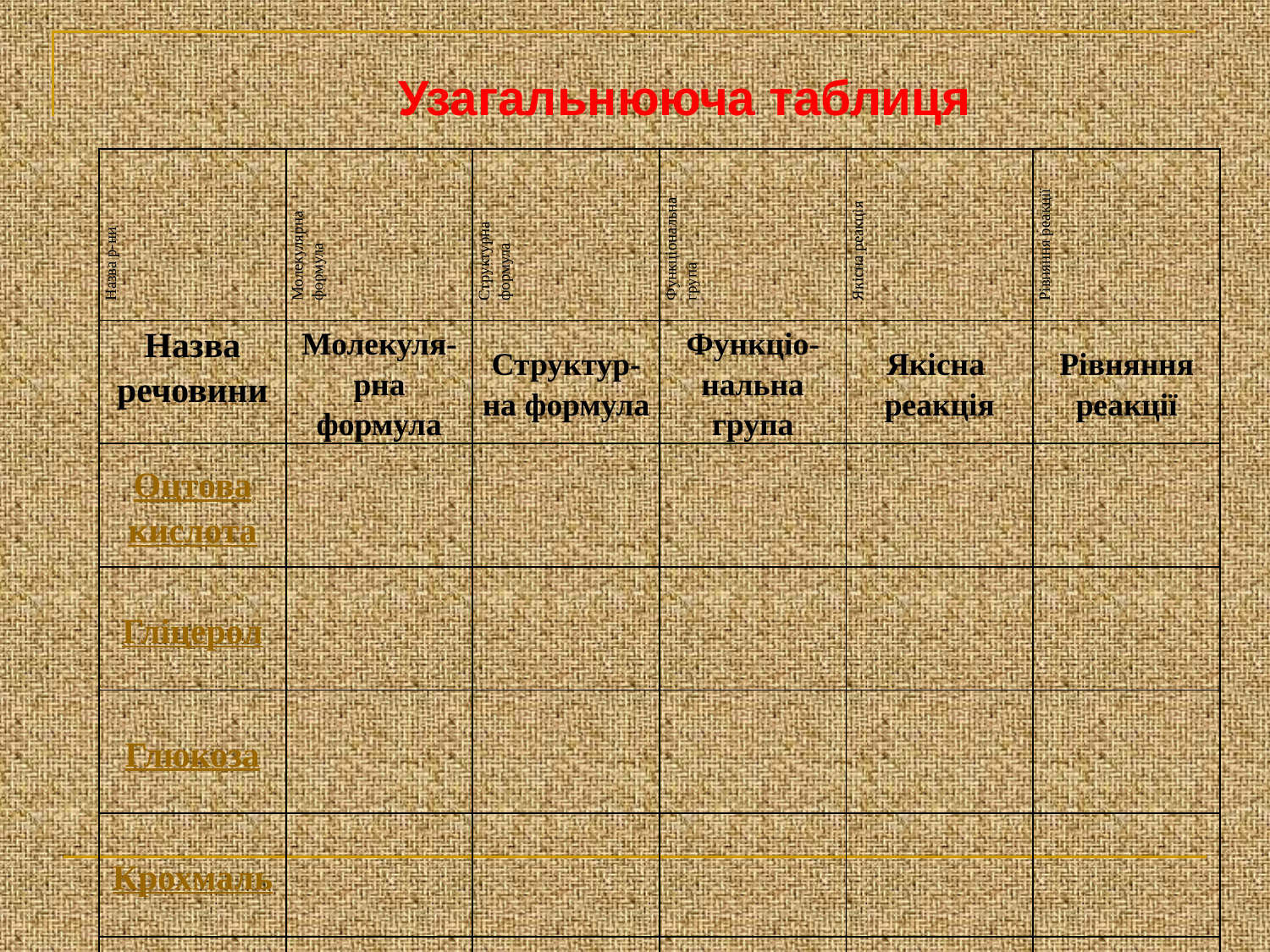

Узагальнююча таблиця
| Назва р-ни | Молекулярна формула | Структурна формула | Функціональна група | Якісна реакція | Рівняння реакції |
| --- | --- | --- | --- | --- | --- |
| Назва речовини | Молекуля-рна формула | Структур-на формула | Функціо-нальна група | Якісна реакція | Рівняння реакції |
| Оцтова кислота |  |  |  |  |  |
| Гліцерол |  |  |  |  |  |
| Глюкоза |  |  |  |  |  |
| Крохмаль |  |  |  |  |  |
| Білок |  |  |  |  |  |